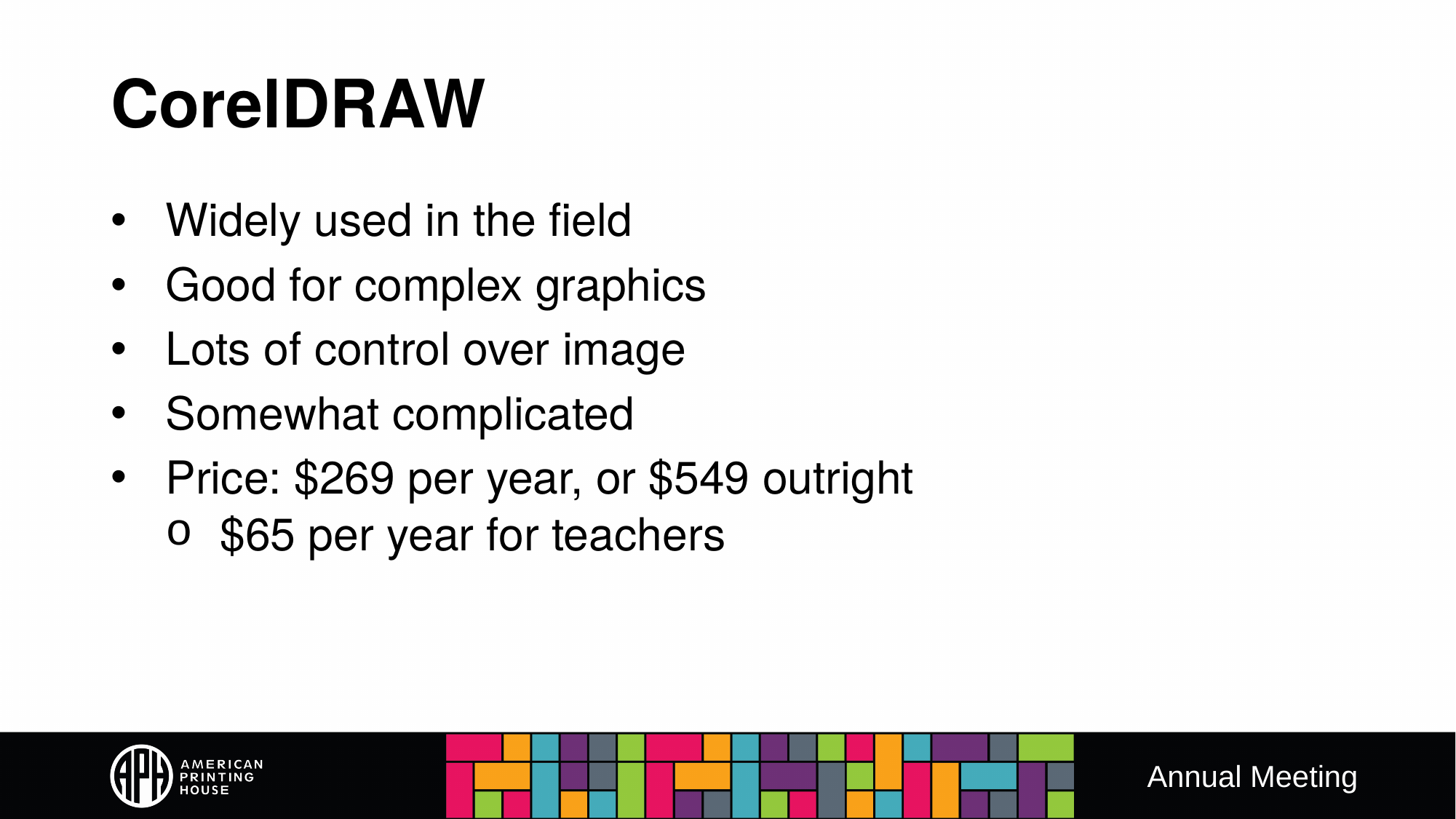

# CorelDRAW
Widely used in the field
Good for complex graphics
Lots of control over image
Somewhat complicated
Price: $269 per year, or $549 outright
$65 per year for teachers